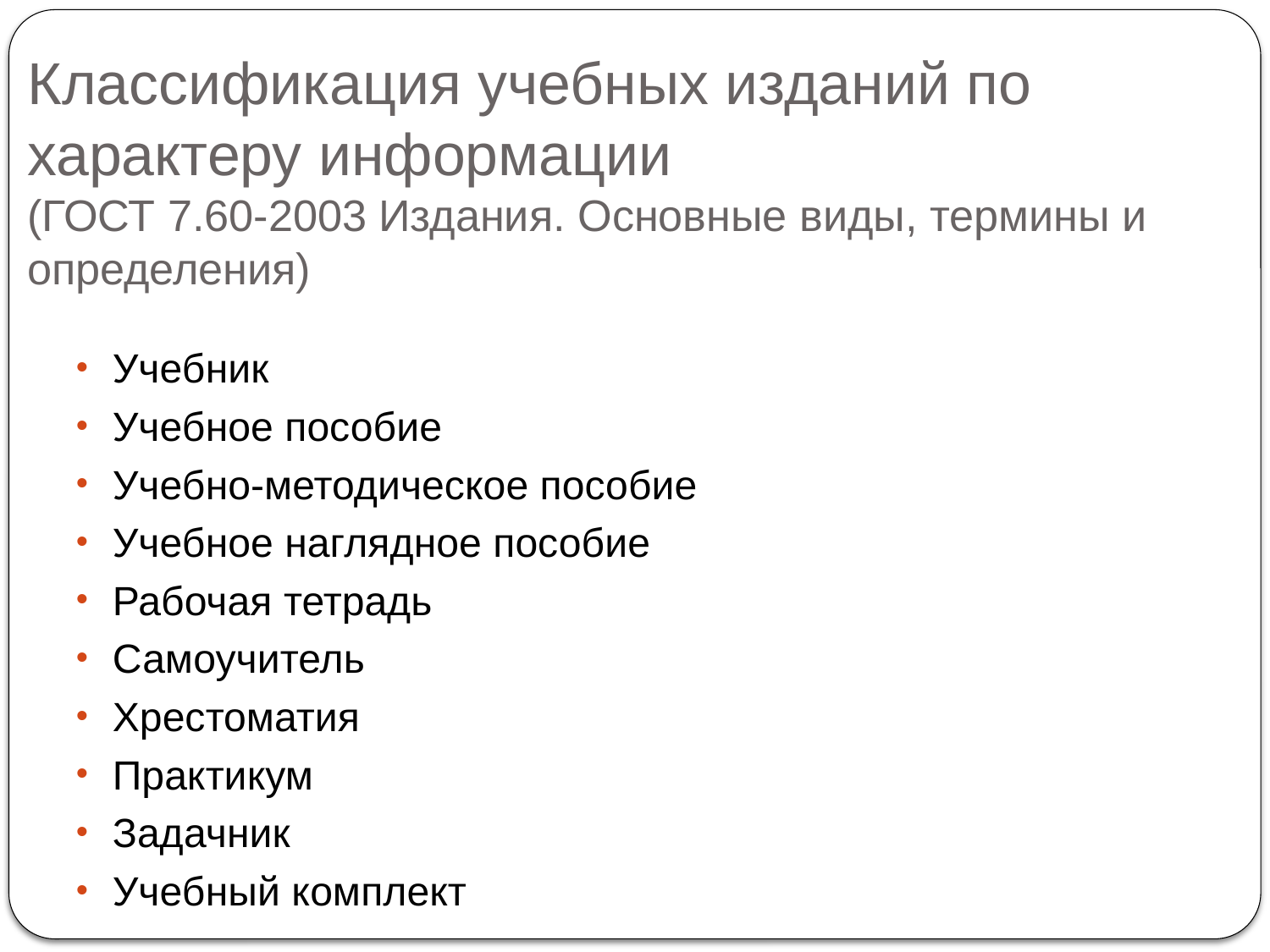

# Классификация учебных изданий по характеру информации (ГОСТ 7.60-2003 Издания. Основные виды, термины и определения)
Учебник
Учебное пособие
Учебно-методическое пособие
Учебное наглядное пособие
Рабочая тетрадь
Самоучитель
Хрестоматия
Практикум
Задачник
Учебный комплект